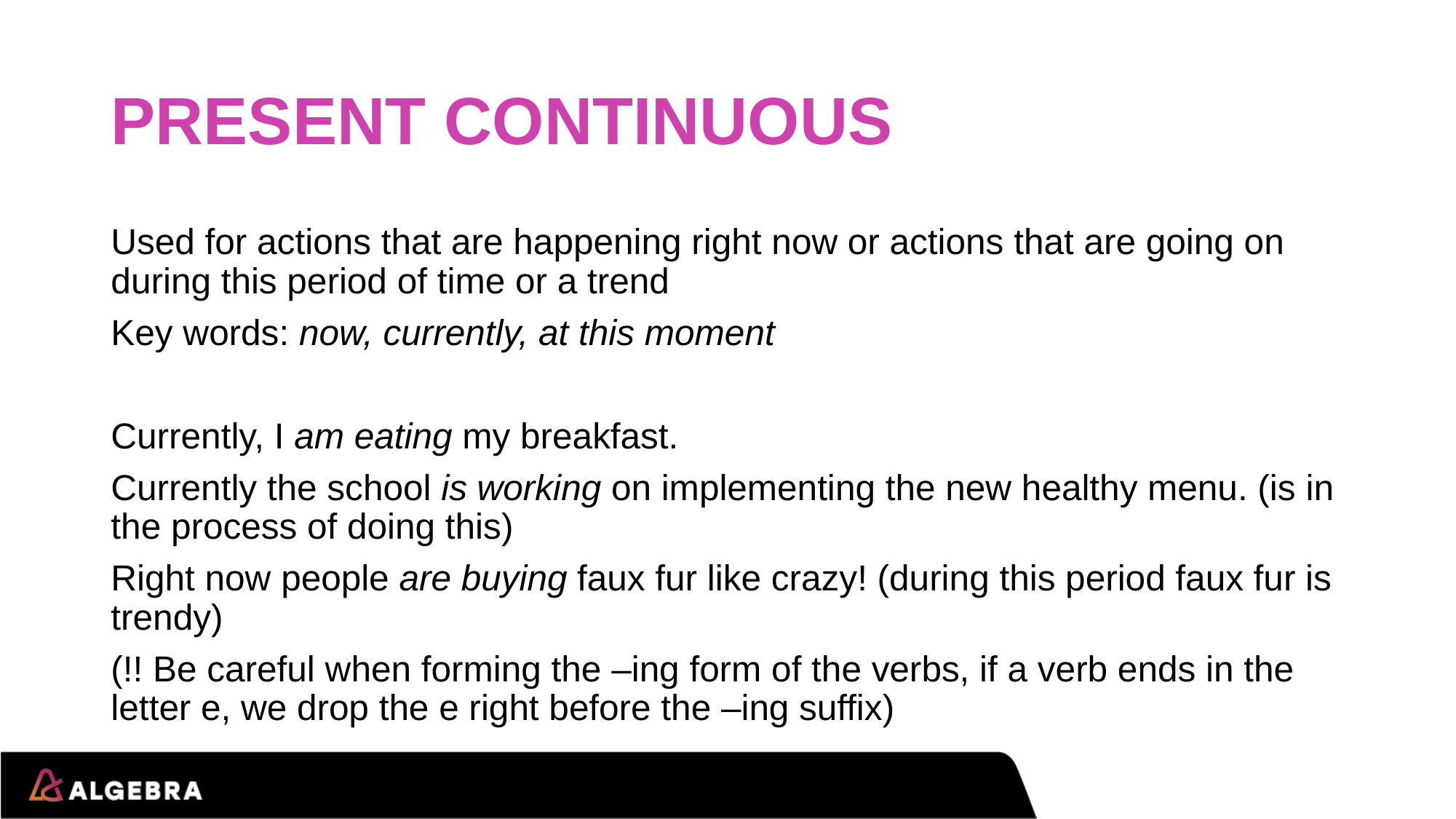

# PRESENT CONTINUOUS
Used for actions that are happening right now or actions that are going on during this period of time or a trend
Key words: now, currently, at this moment

Currently, I am eating my breakfast.
Currently the school is working on implementing the new healthy menu. (is in the process of doing this)
Right now people are buying faux fur like crazy! (during this period faux fur is trendy)
(!! Be careful when forming the –ing form of the verbs, if a verb ends in the letter e, we drop the e right before the –ing suffix)